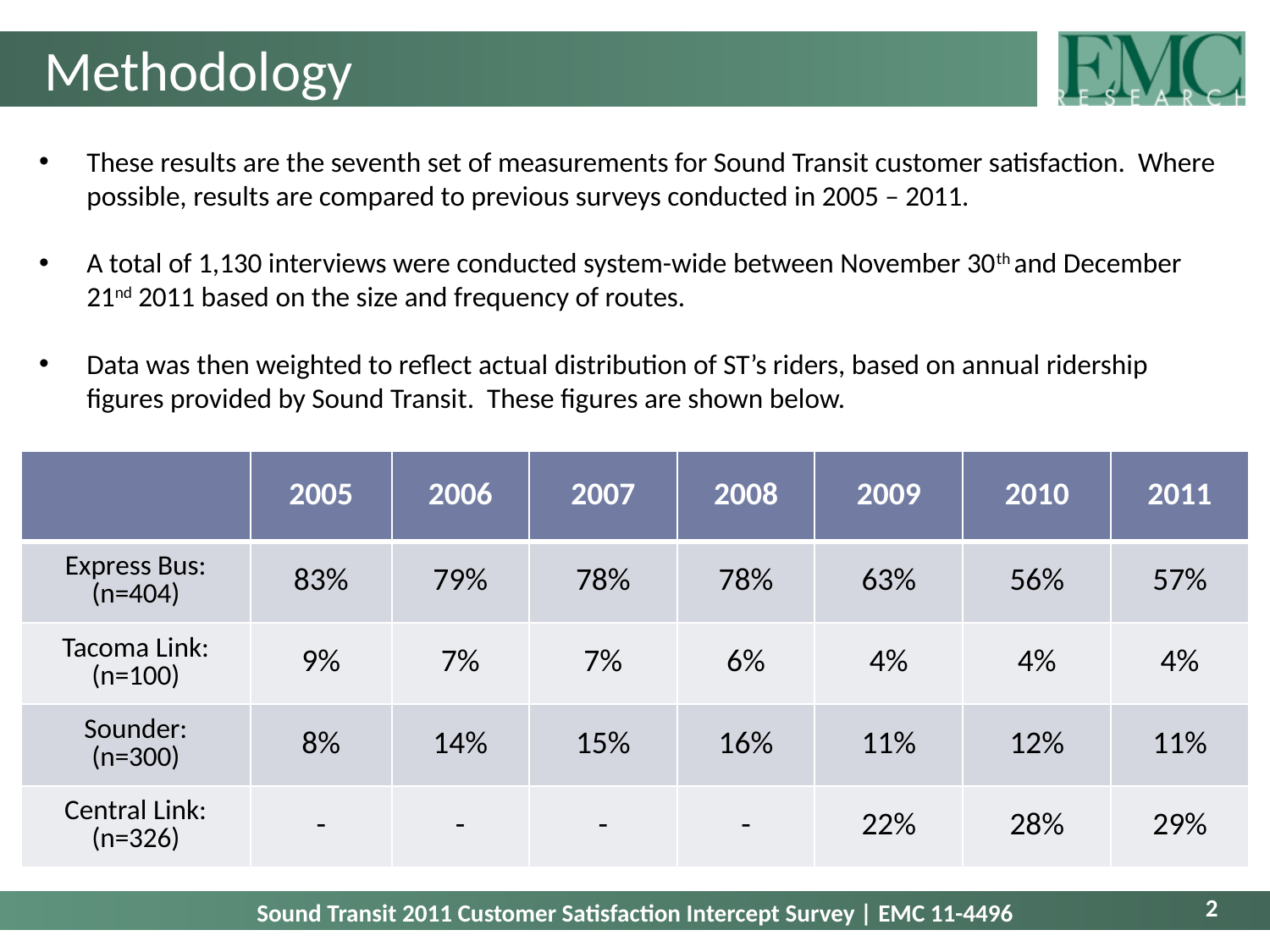

# Methodology
These results are the seventh set of measurements for Sound Transit customer satisfaction.  Where possible, results are compared to previous surveys conducted in 2005 – 2011.

A total of 1,130 interviews were conducted system-wide between November 30th and December 21nd 2011 based on the size and frequency of routes.

Data was then weighted to reflect actual distribution of ST’s riders, based on annual ridership figures provided by Sound Transit.  These figures are shown below.

|  | 2005 | 2006 | 2007 | 2008 | 2009 | 2010 | 2011 |
| --- | --- | --- | --- | --- | --- | --- | --- |
| Express Bus: (n=404) | 83% | 79% | 78% | 78% | 63% | 56% | 57% |
| Tacoma Link: (n=100) | 9% | 7% | 7% | 6% | 4% | 4% | 4% |
| Sounder: (n=300) | 8% | 14% | 15% | 16% | 11% | 12% | 11% |
| Central Link: (n=326) | - | - | - | - | 22% | 28% | 29% |